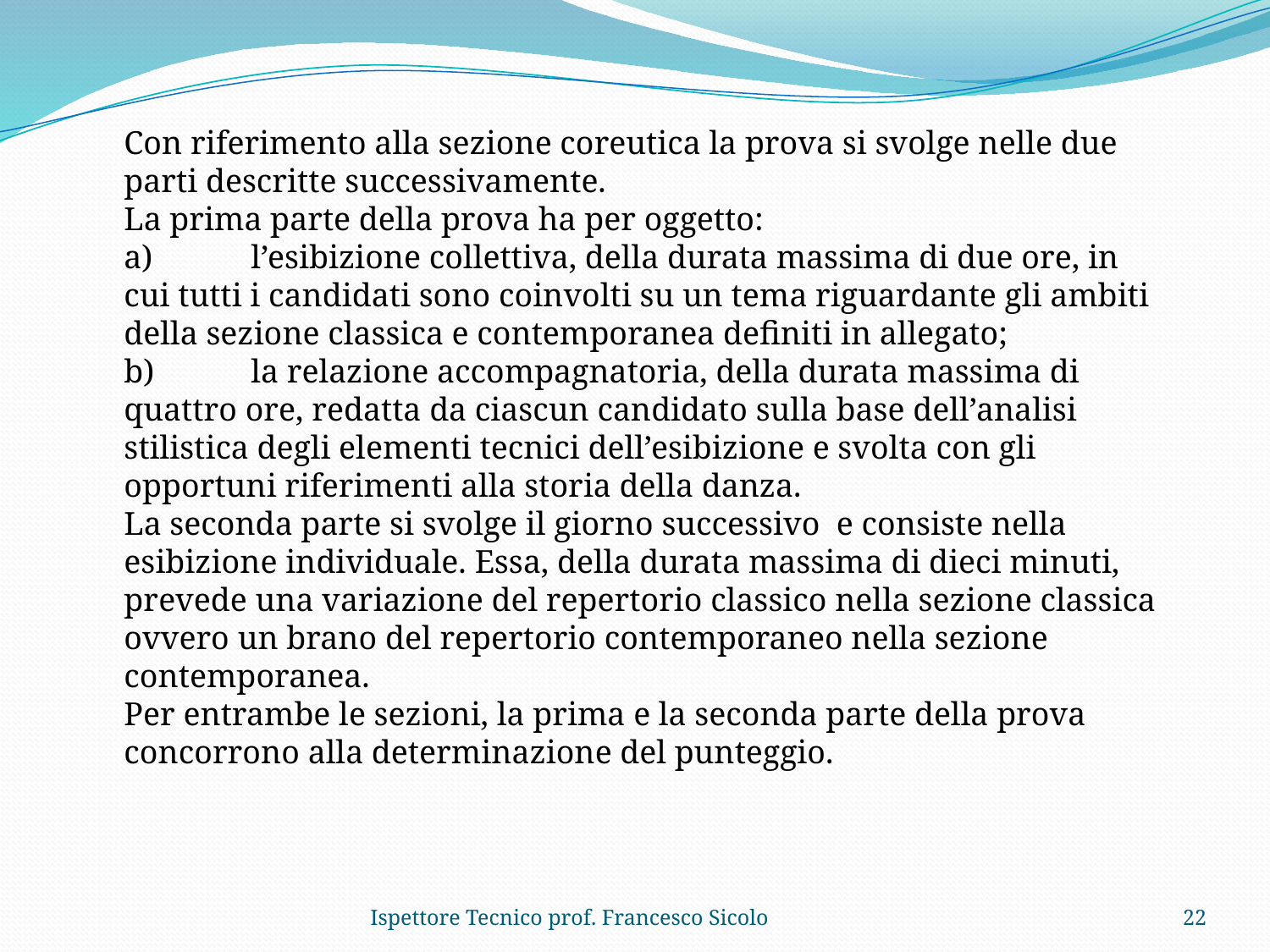

Con riferimento alla sezione coreutica la prova si svolge nelle due parti descritte successivamente.
La prima parte della prova ha per oggetto:
a)	l’esibizione collettiva, della durata massima di due ore, in cui tutti i candidati sono coinvolti su un tema riguardante gli ambiti della sezione classica e contemporanea definiti in allegato;
b)	la relazione accompagnatoria, della durata massima di quattro ore, redatta da ciascun candidato sulla base dell’analisi stilistica degli elementi tecnici dell’esibizione e svolta con gli opportuni riferimenti alla storia della danza.
La seconda parte si svolge il giorno successivo  e consiste nella  esibizione individuale. Essa, della durata massima di dieci minuti, prevede una variazione del repertorio classico nella sezione classica ovvero un brano del repertorio contemporaneo nella sezione contemporanea.
Per entrambe le sezioni, la prima e la seconda parte della prova concorrono alla determinazione del punteggio.
Ispettore Tecnico prof. Francesco Sicolo
22